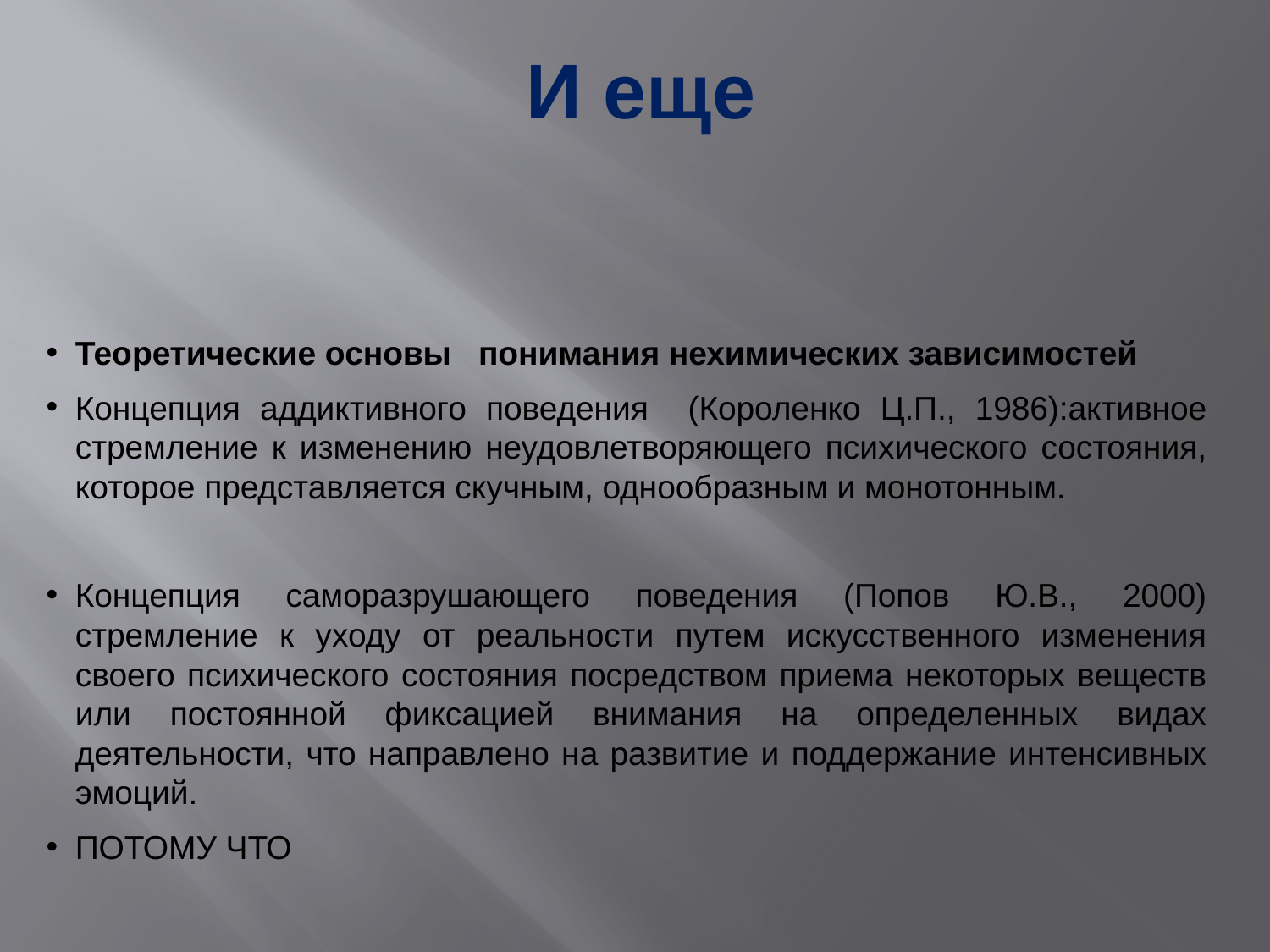

# И еще

Теоретические основы   понимания нехимических зависимостей
Концепция аддиктивного поведения  (Короленко Ц.П., 1986):активное стремление к изменению неудовлетворяющего психического состояния, которое представляется скучным, однообразным и монотонным.

Концепция саморазрушающего поведения (Попов Ю.В., 2000) стремление к уходу от реальности путем искусственного изменения своего психического состояния посредством приема некоторых веществ или постоянной фиксацией внимания на определенных видах деятельности, что направлено на развитие и поддержание интенсивных эмоций.
ПОТОМУ ЧТО